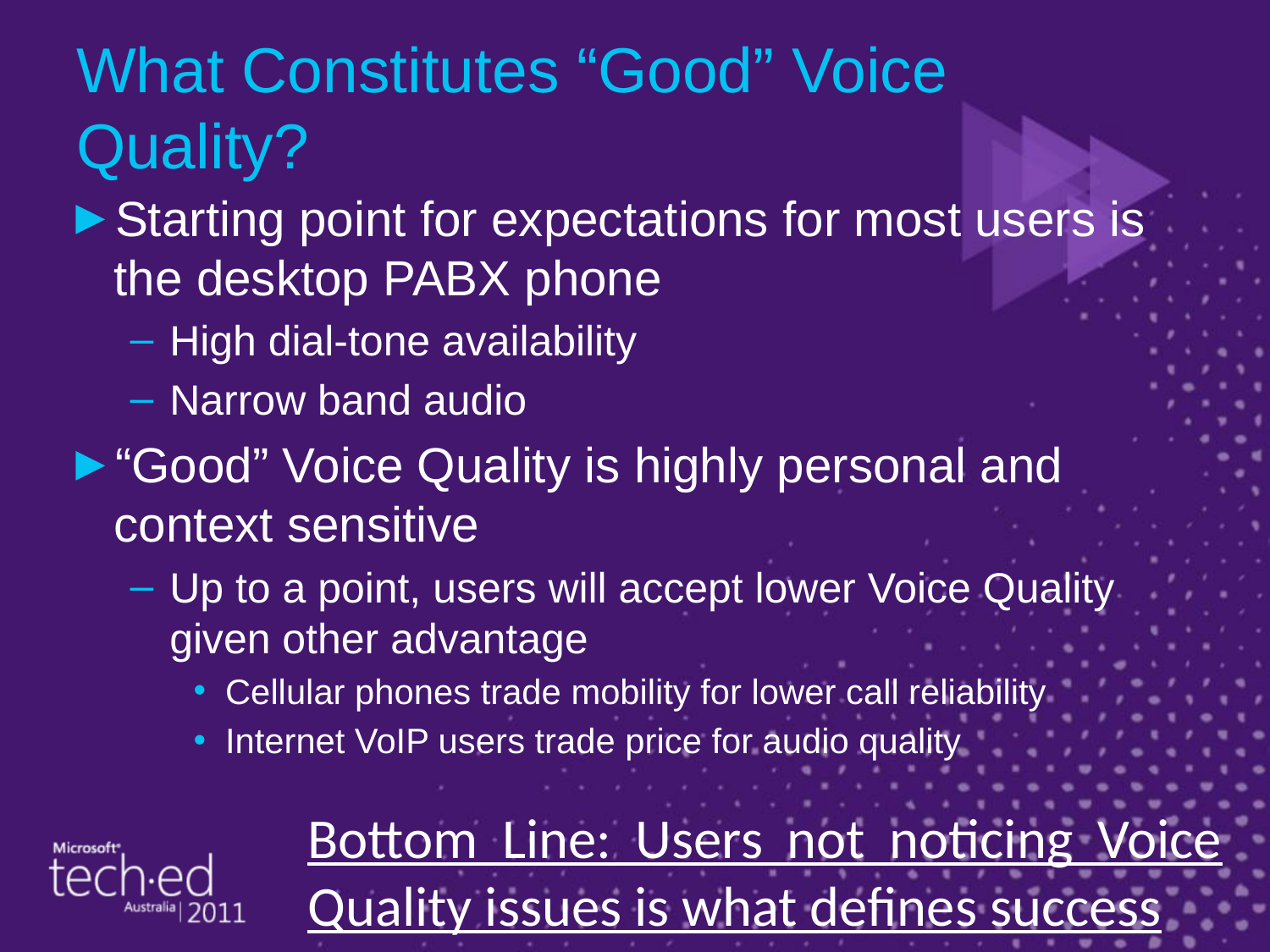

# What Constitutes “Good” Voice Quality?
Starting point for expectations for most users is the desktop PABX phone
High dial-tone availability
Narrow band audio
“Good” Voice Quality is highly personal and context sensitive
Up to a point, users will accept lower Voice Quality given other advantage
Cellular phones trade mobility for lower call reliability
Internet VoIP users trade price for audio quality

Bottom Line: Users not noticing Voice Quality issues is what defines success